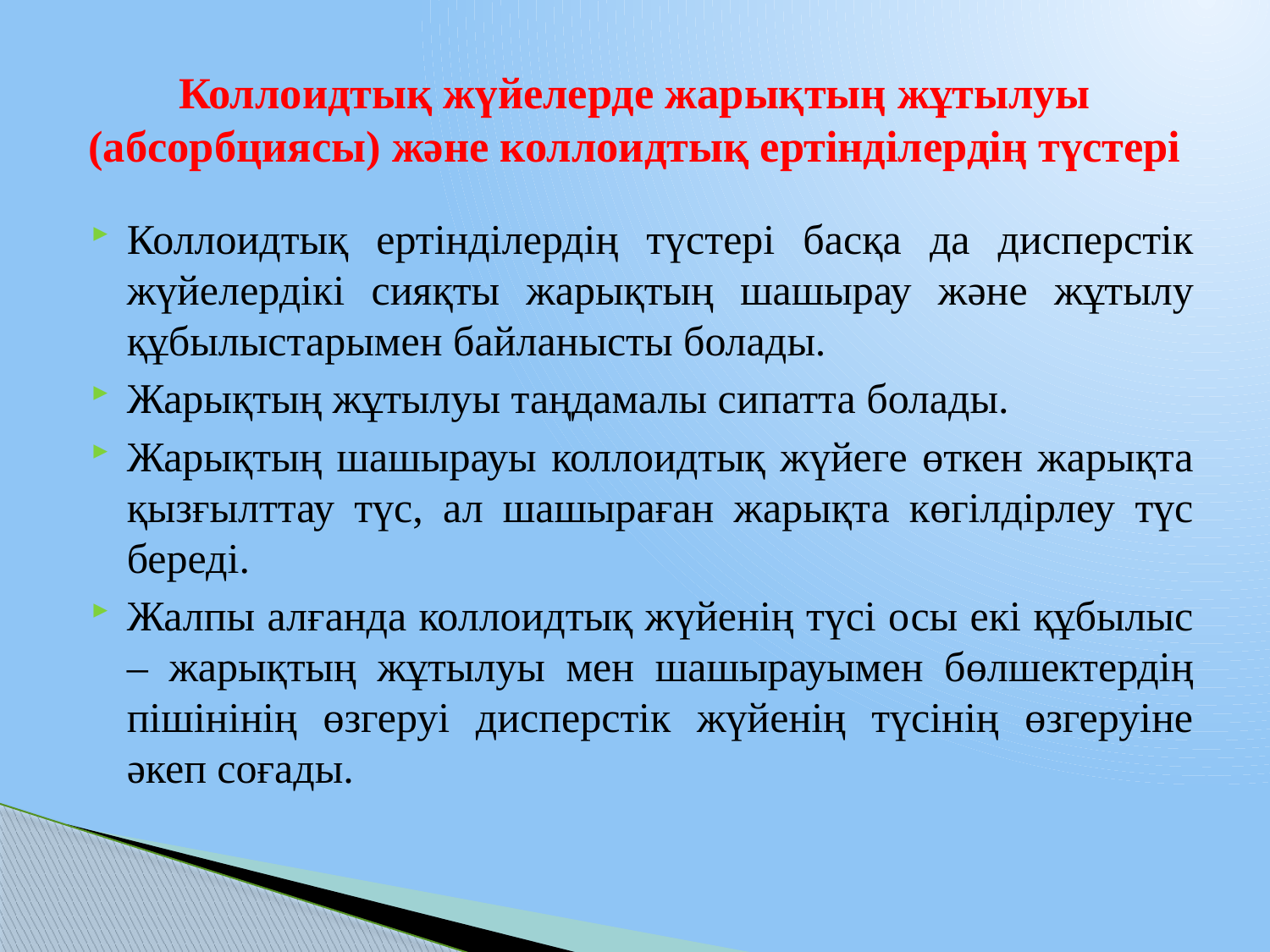

# Коллоидтық жүйелерде жарықтың жұтылуы (абсорбциясы) және коллоидтық ертінділердің түстері
Коллоидтық ертінділердің түстері басқа да дисперстік жүйелердікі сияқты жарықтың шашырау және жұтылу құбылыстарымен байланысты болады.
Жарықтың жұтылуы таңдамалы сипатта болады.
Жарықтың шашырауы коллоидтық жүйеге өткен жарықта қызғылттау түс, ал шашыраған жарықта көгілдірлеу түс береді.
Жалпы алғанда коллоидтық жүйенің түсі осы екі құбылыс – жарықтың жұтылуы мен шашырауымен бөлшектердің пішінінің өзгеруі дисперстік жүйенің түсінің өзгеруіне әкеп соғады.